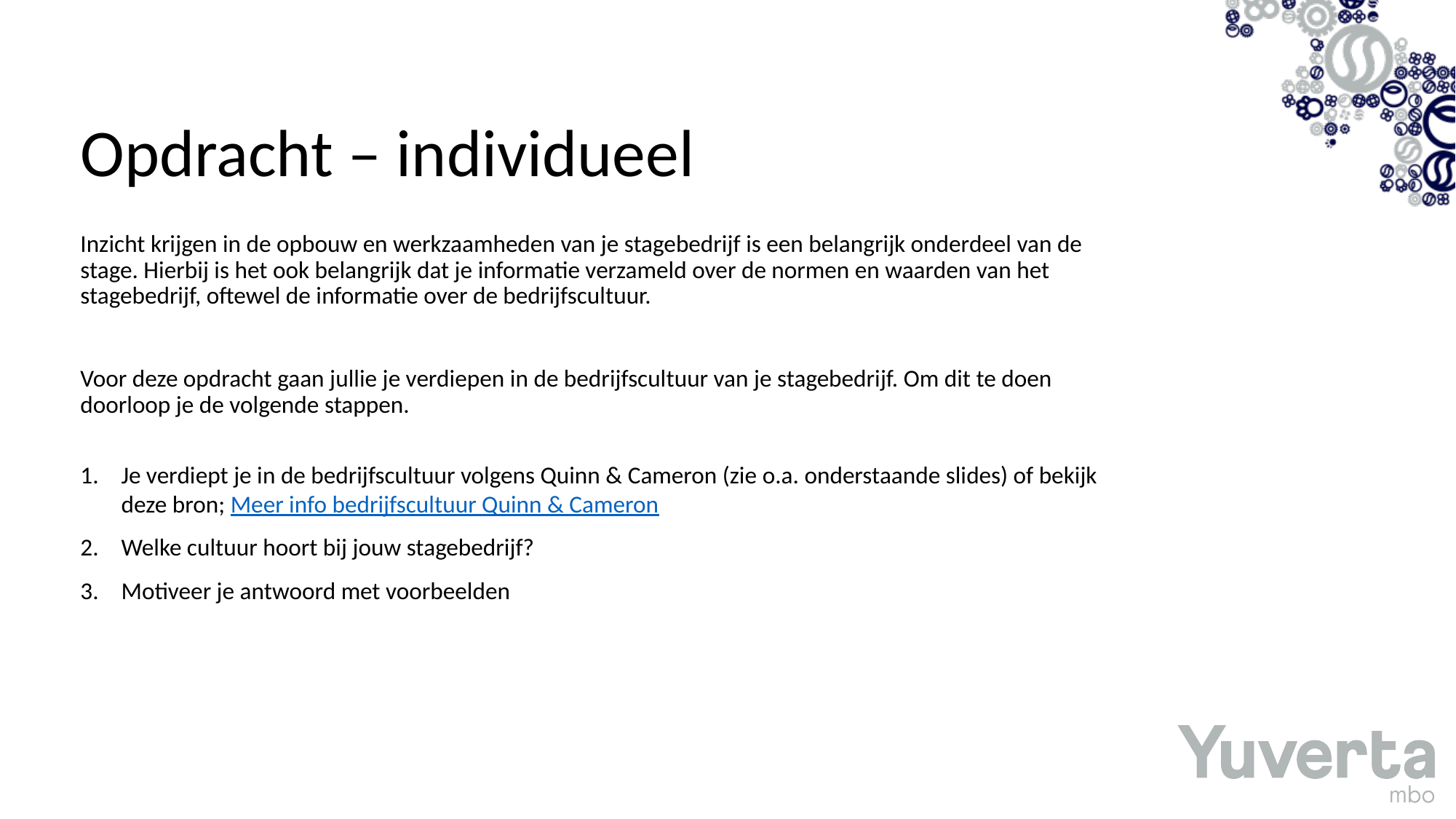

# Opdracht – individueel
Inzicht krijgen in de opbouw en werkzaamheden van je stagebedrijf is een belangrijk onderdeel van de stage. Hierbij is het ook belangrijk dat je informatie verzameld over de normen en waarden van het stagebedrijf, oftewel de informatie over de bedrijfscultuur.

Voor deze opdracht gaan jullie je verdiepen in de bedrijfscultuur van je stagebedrijf. Om dit te doen doorloop je de volgende stappen.

Je verdiept je in de bedrijfscultuur volgens Quinn & Cameron (zie o.a. onderstaande slides) of bekijk deze bron; Meer info bedrijfscultuur Quinn & Cameron
Welke cultuur hoort bij jouw stagebedrijf?
Motiveer je antwoord met voorbeelden​